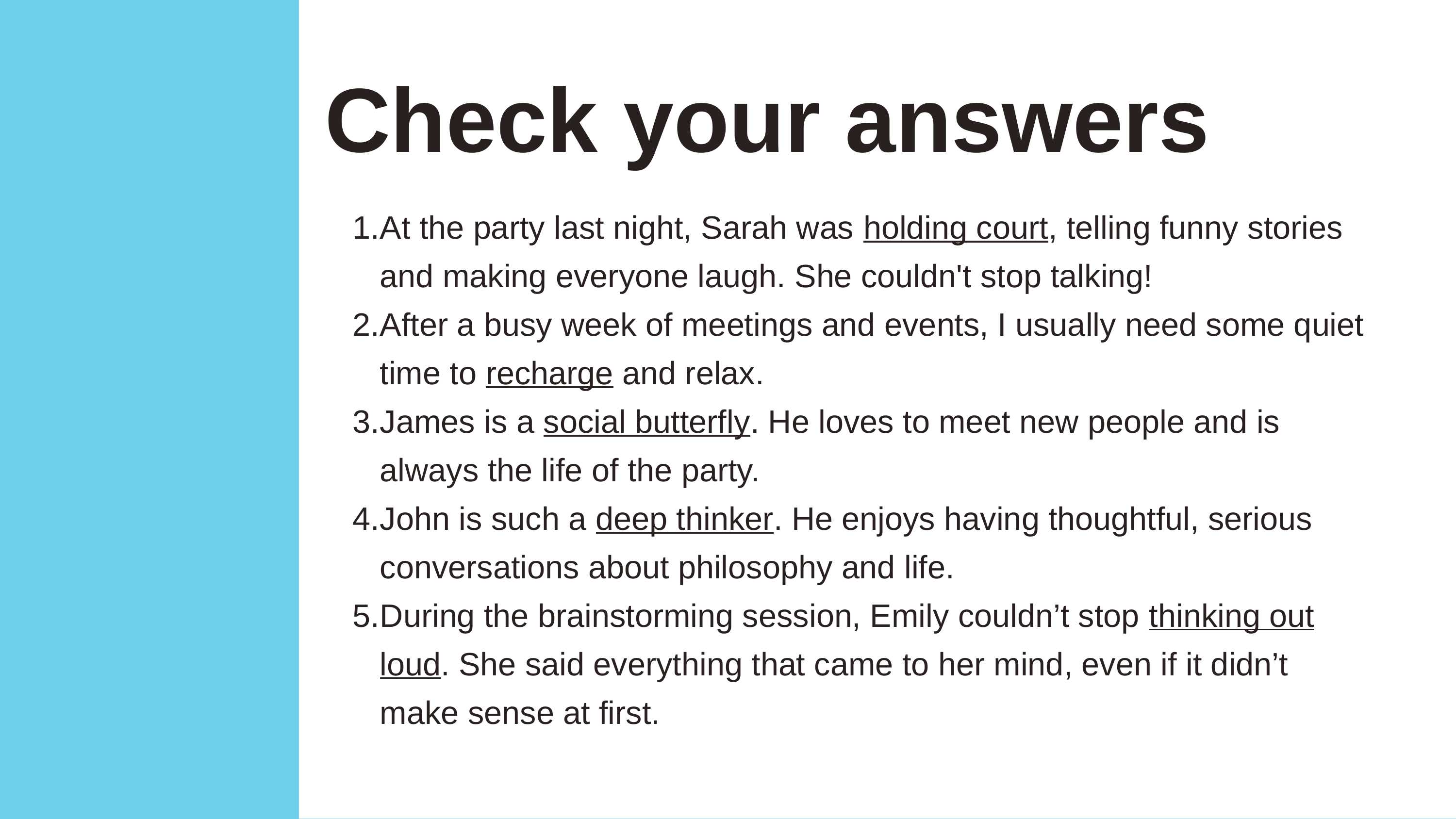

Check your answers
At the party last night, Sarah was holding court, telling funny stories and making everyone laugh. She couldn't stop talking!
After a busy week of meetings and events, I usually need some quiet time to recharge and relax.
James is a social butterfly. He loves to meet new people and is always the life of the party.
John is such a deep thinker. He enjoys having thoughtful, serious conversations about philosophy and life.
During the brainstorming session, Emily couldn’t stop thinking out loud. She said everything that came to her mind, even if it didn’t make sense at first.